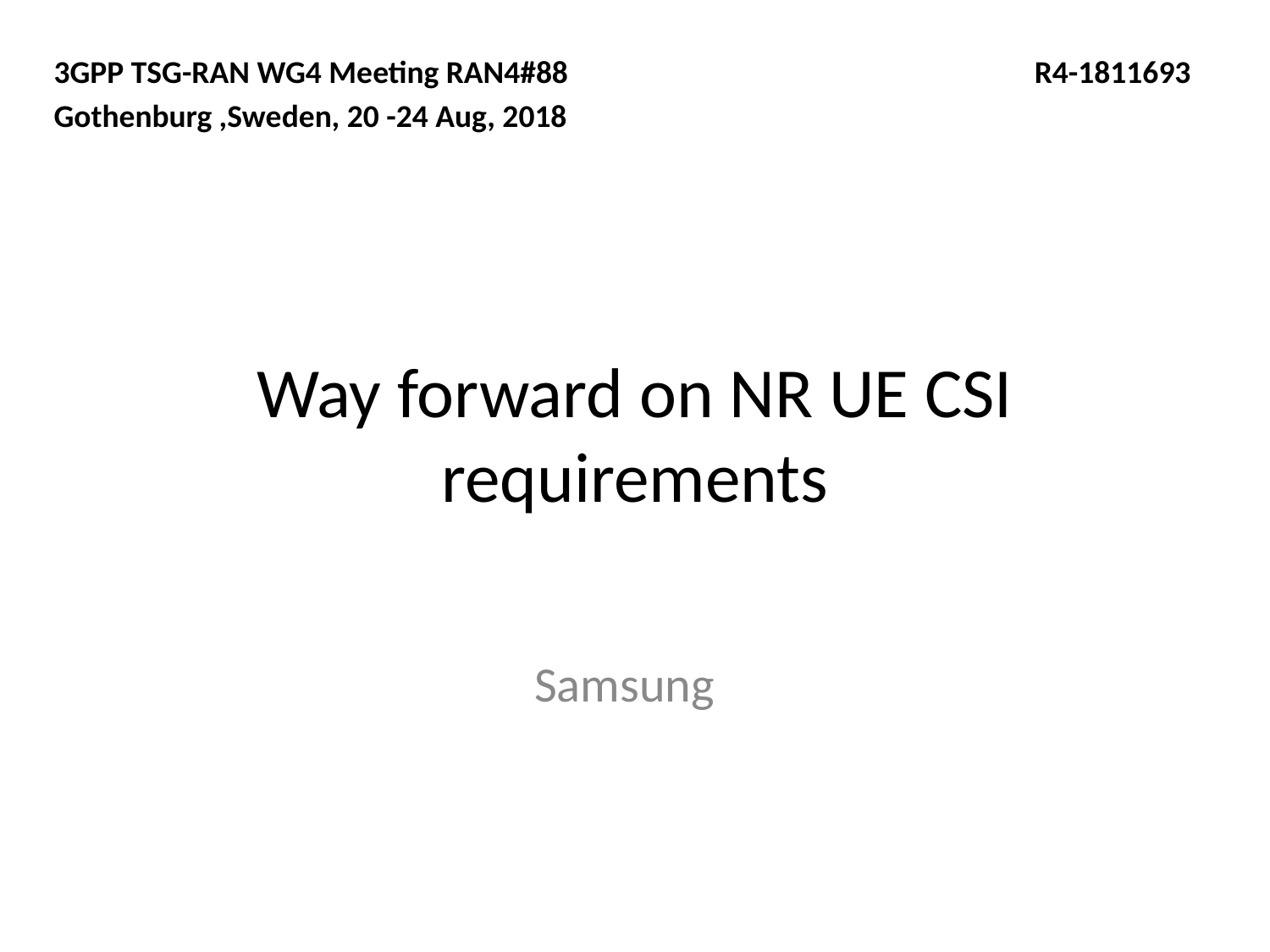

3GPP TSG-RAN WG4 Meeting RAN4#88                                                                 R4-1811693
Gothenburg ,Sweden, 20 -24 Aug, 2018
# Way forward on NR UE CSI requirements
Samsung